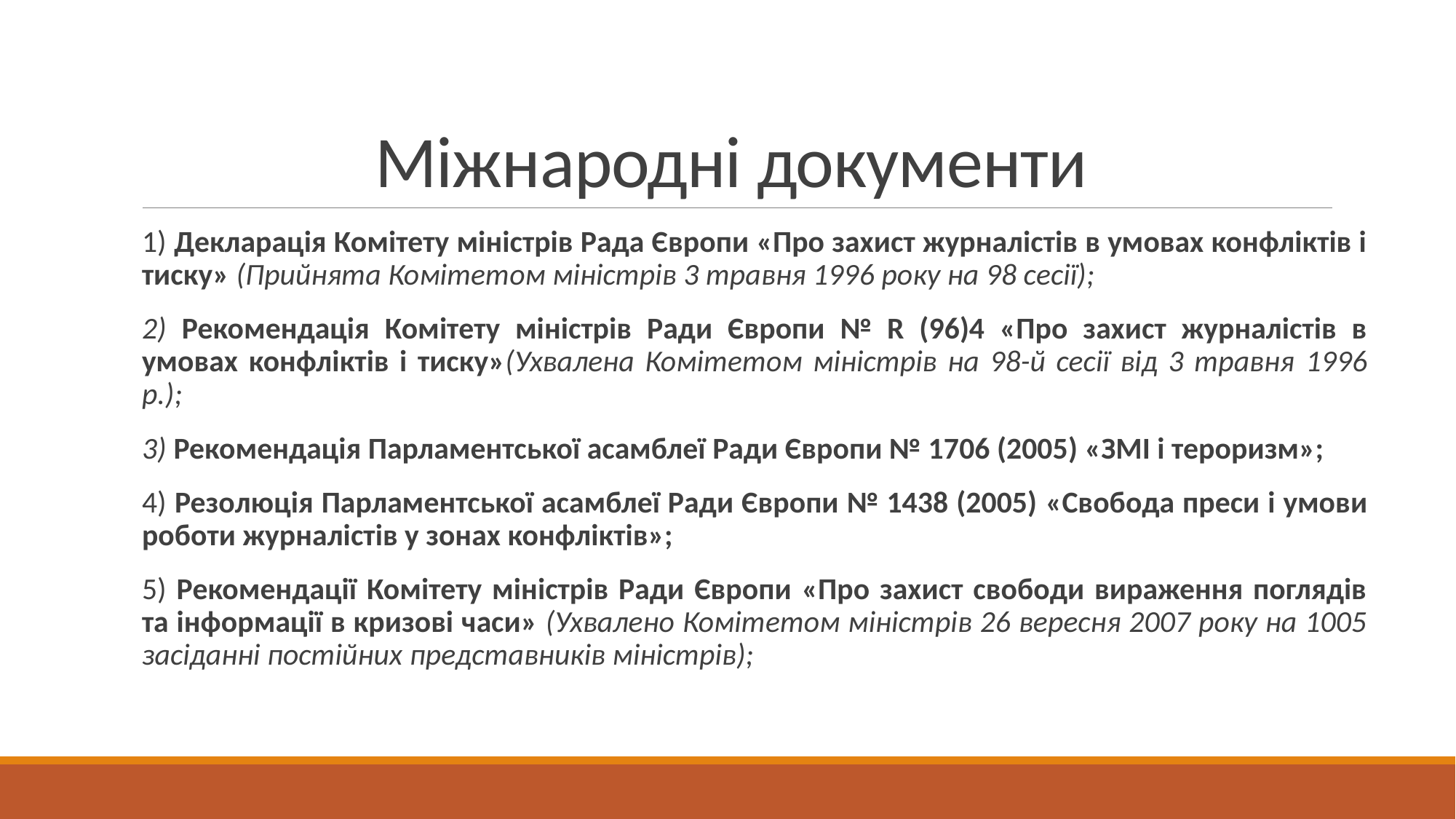

# Міжнародні документи
1) Декларація Комітету міністрів Рада Європи «Про захист журналістів в умовах конфліктів і тиску» (Прийнята Комітетом міністрів 3 травня 1996 року на 98 сесії);
2) Рекомендація Комітету міністрів Ради Європи № R (96)4 «Про захист журналістів в умовах конфліктів і тиску»(Ухвалена Комітетом міністрів на 98-й сесії від 3 травня 1996 р.);
3) Рекомендація Парламентської асамблеї Ради Європи № 1706 (2005) «ЗМІ і тероризм»;
4) Резолюція Парламентської асамблеї Ради Європи № 1438 (2005) «Свобода преси і умови роботи журналістів у зонах конфліктів»;
5) Рекомендації Комітету міністрів Ради Європи «Про захист свободи вираження поглядів та інформації в кризові часи» (Ухвалено Комітетом міністрів 26 вересня 2007 року на 1005 засіданні постійних представників міністрів);